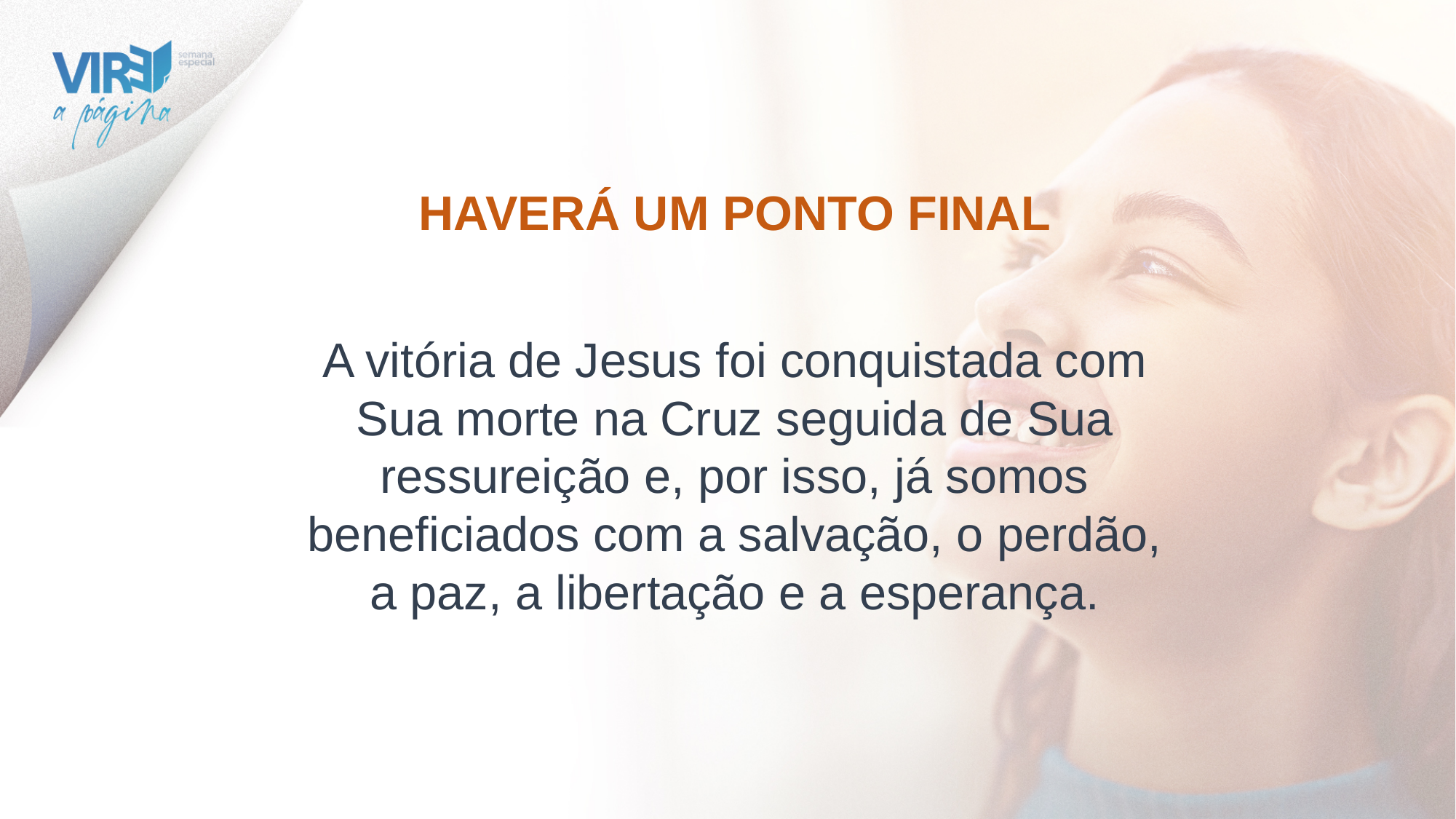

HAVERÁ UM PONTO FINAL

A vitória de Jesus foi conquistada com Sua morte na Cruz seguida de Sua ressureição e, por isso, já somos beneficiados com a salvação, o perdão, a paz, a libertação e a esperança.